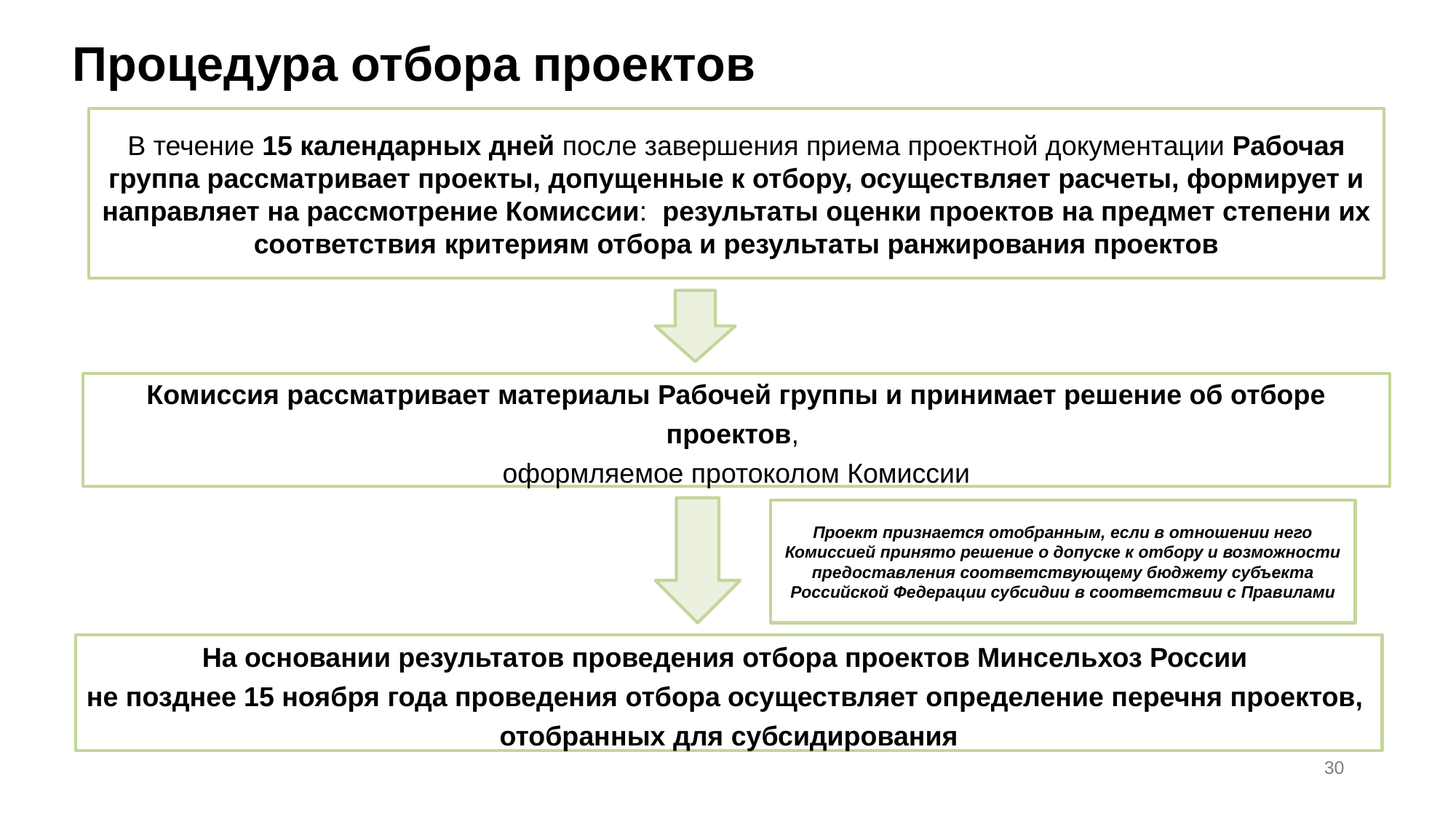

# Процедура отбора проектов
В течение 15 календарных дней после завершения приема проектной документации Рабочая группа рассматривает проекты, допущенные к отбору, осуществляет расчеты, формирует и направляет на рассмотрение Комиссии:  результаты оценки проектов на предмет степени их соответствия критериям отбора и результаты ранжирования проектов

Комиссия рассматривает материалы Рабочей группы и принимает решение об отборе проектов,
оформляемое протоколом Комиссии

Проект признается отобранным, если в отношении него Комиссией принято решение о допуске к отбору и возможности предоставления соответствующему бюджету субъекта Российской Федерации субсидии в соответствии с Правилами
На основании результатов проведения отбора проектов Минсельхоз России
не позднее 15 ноября года проведения отбора осуществляет определение перечня проектов,
отобранных для субсидирования
30